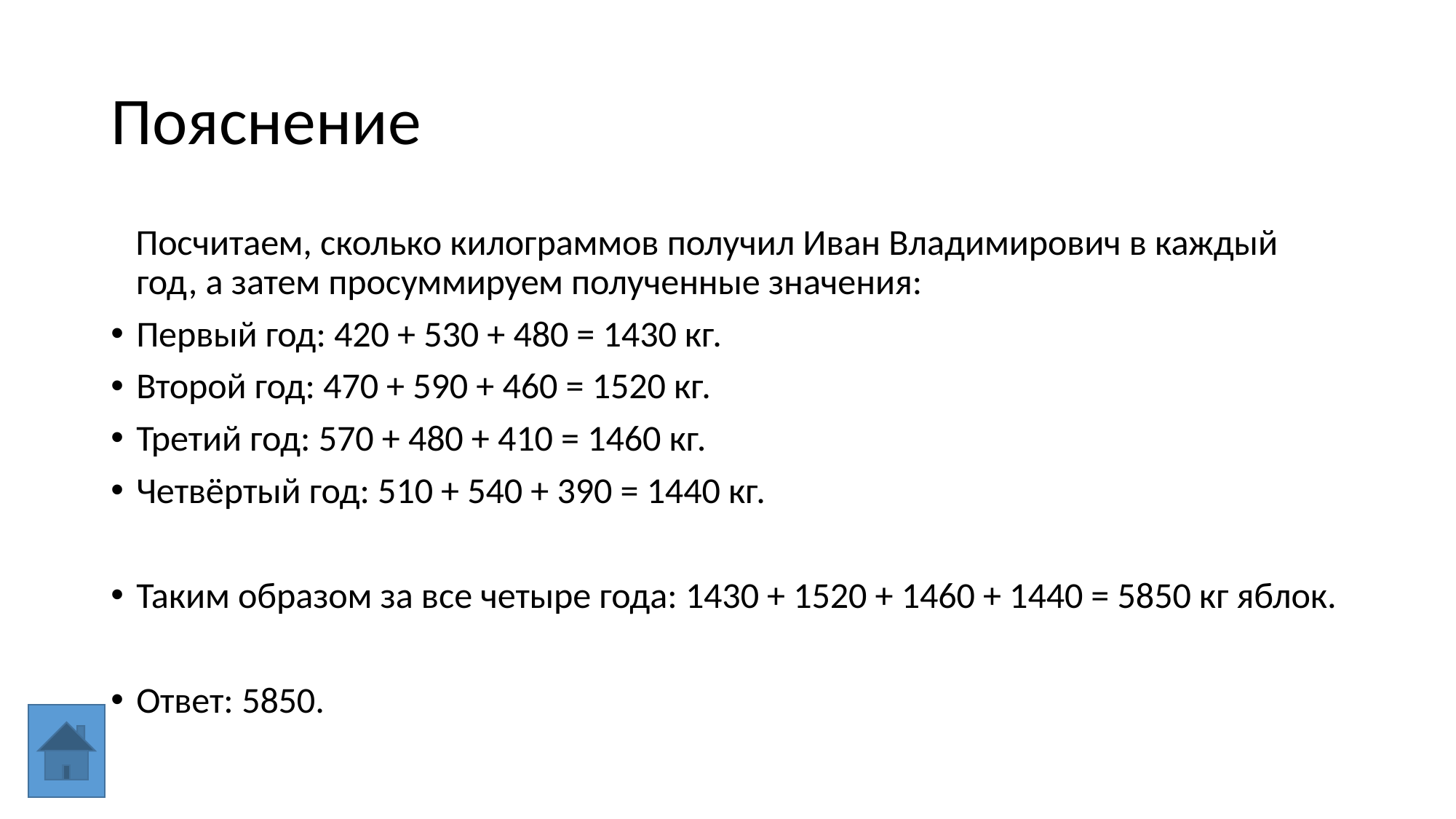

# Пояснение
   Посчитаем, сколько килограммов получил Иван Владимирович в каждый год, а затем просуммируем полученные значения:
Первый год: 420 + 530 + 480 = 1430 кг.
Второй год: 470 + 590 + 460 = 1520 кг.
Третий год: 570 + 480 + 410 = 1460 кг.
Четвёртый год: 510 + 540 + 390 = 1440 кг.

Таким образом за все четыре года: 1430 + 1520 + 1460 + 1440 = 5850 кг яблок.

Ответ: 5850.